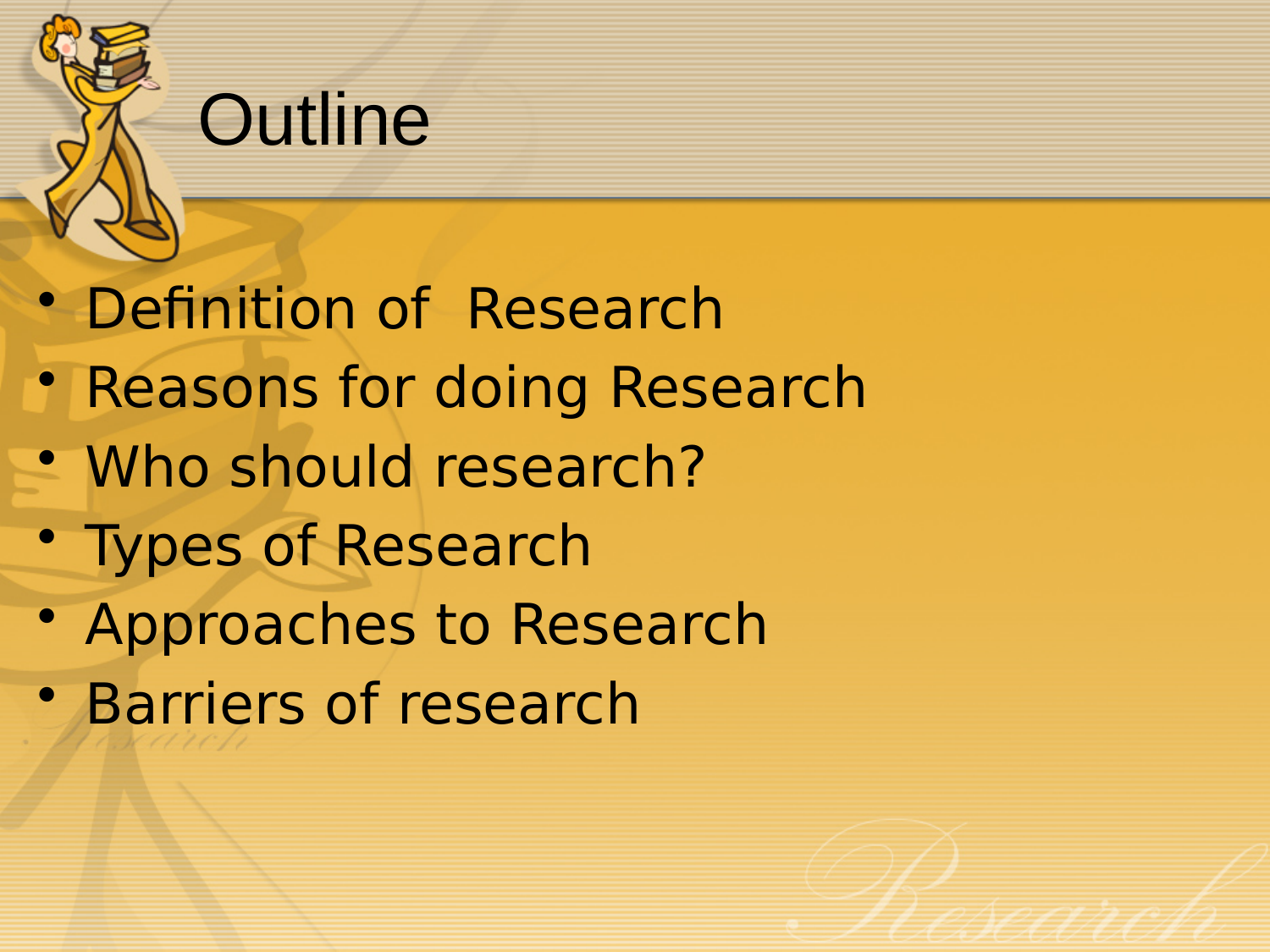

# Outline
Definition of  Research
Reasons for doing Research
Who should research?
Types of Research
Approaches to Research
Barriers of research